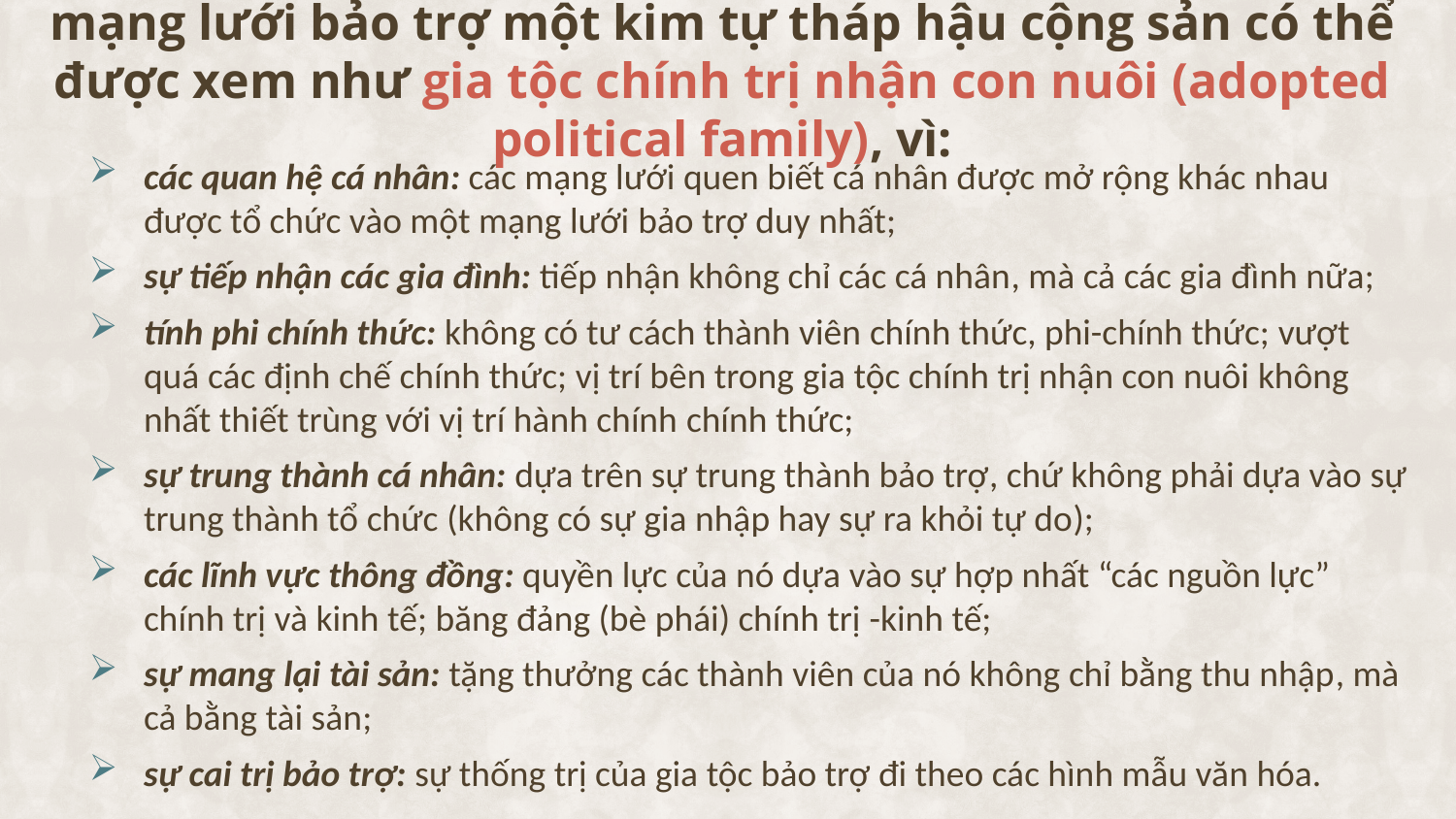

# mạng lưới bảo trợ một kim tự tháp hậu cộng sản có thể được xem như gia tộc chính trị nhận con nuôi (adopted political family), vì:
các quan hệ cá nhân: các mạng lưới quen biết cá nhân được mở rộng khác nhau được tổ chức vào một mạng lưới bảo trợ duy nhất;
sự tiếp nhận các gia đình: tiếp nhận không chỉ các cá nhân, mà cả các gia đình nữa;
tính phi chính thức: không có tư cách thành viên chính thức, phi-chính thức; vượt quá các định chế chính thức; vị trí bên trong gia tộc chính trị nhận con nuôi không nhất thiết trùng với vị trí hành chính chính thức;
sự trung thành cá nhân: dựa trên sự trung thành bảo trợ, chứ không phải dựa vào sự trung thành tổ chức (không có sự gia nhập hay sự ra khỏi tự do);
các lĩnh vực thông đồng: quyền lực của nó dựa vào sự hợp nhất “các nguồn lực” chính trị và kinh tế; băng đảng (bè phái) chính trị -kinh tế;
sự mang lại tài sản: tặng thưởng các thành viên của nó không chỉ bằng thu nhập, mà cả bằng tài sản;
sự cai trị bảo trợ: sự thống trị của gia tộc bảo trợ đi theo các hình mẫu văn hóa.